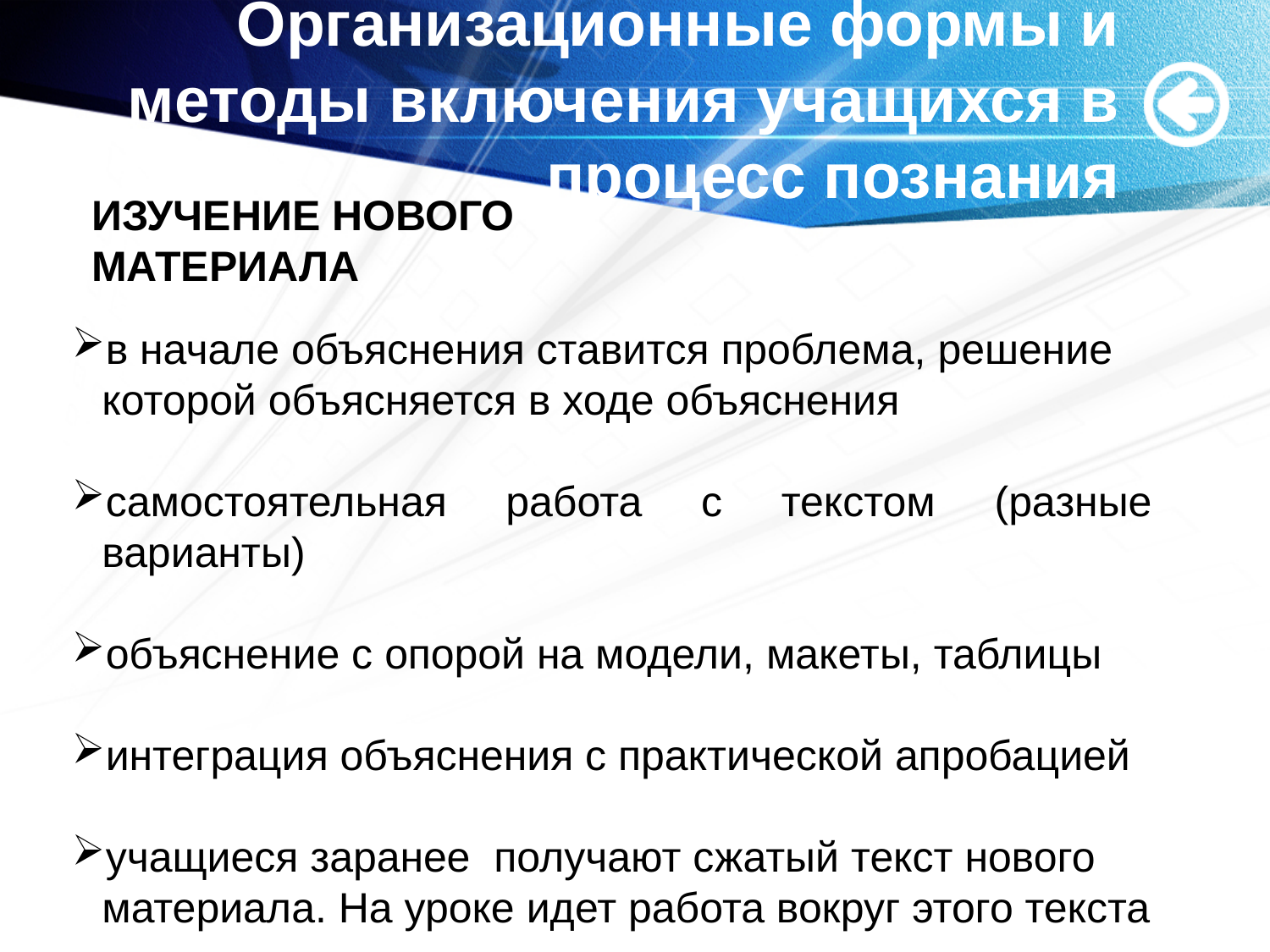

# Организационные формы и методы включения учащихся в процесс познания
Изучение нового материала
в начале объяснения ставится проблема, решение
которой объясняется в ходе объяснения

самостоятельная     работа     с     текстом     (разные
варианты)

объяснение с опорой на модели, макеты, таблицы

интеграция объяснения с практической апробацией

учащиеся заранее  получают сжатый текст нового
материала. На уроке идет работа вокруг этого текста